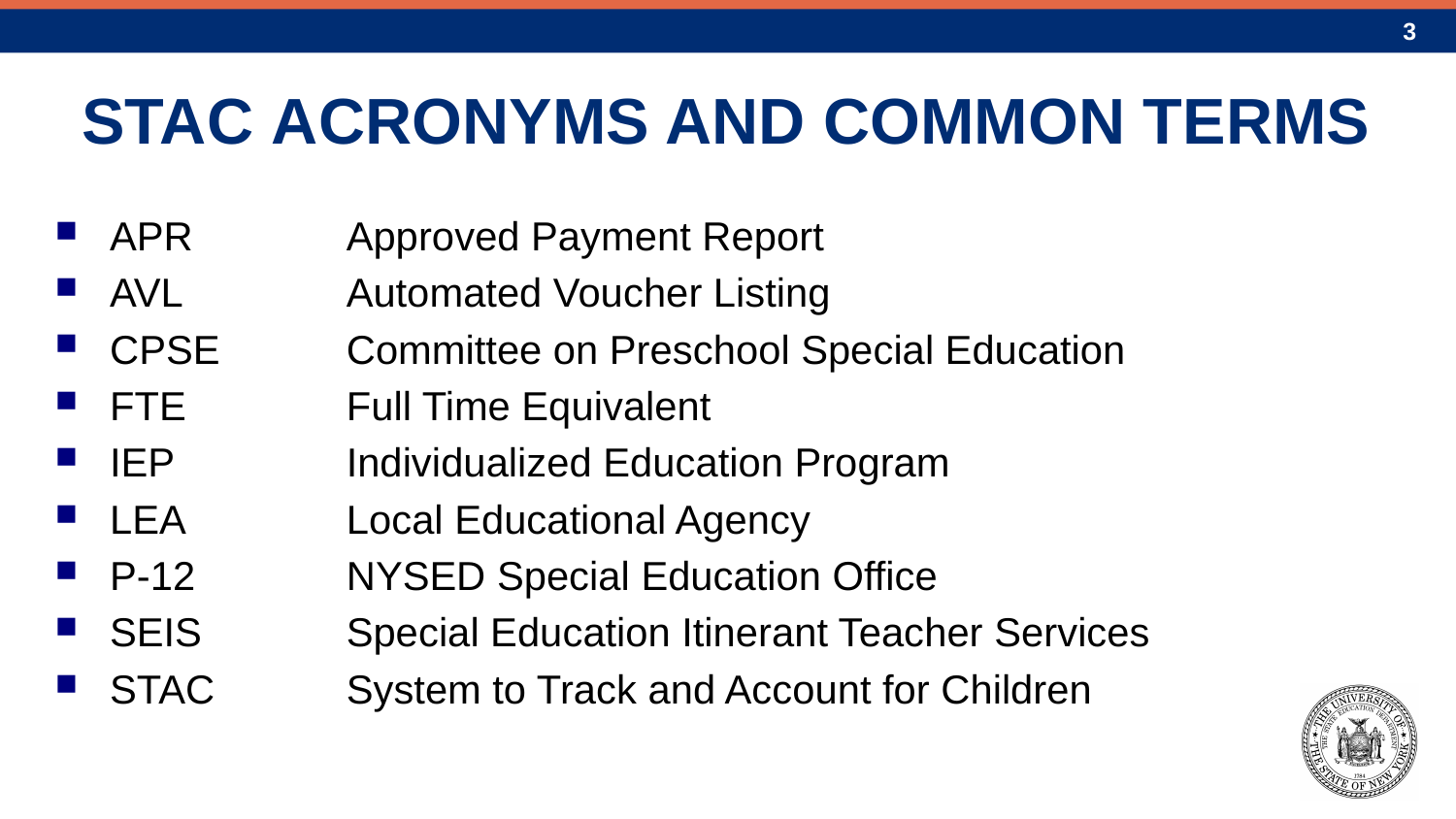

# STAC ACRONYMS AND COMMON TERMS
APR   	Approved Payment Report
AVL   	Automated Voucher Listing
CPSE   	Committee on Preschool Special Education
FTE   	Full Time Equivalent
IEP	Individualized Education Program
LEA  	Local Educational Agency
P-12   	NYSED Special Education Office
SEIS  	Special Education Itinerant Teacher Services
STAC   	System to Track and Account for Children